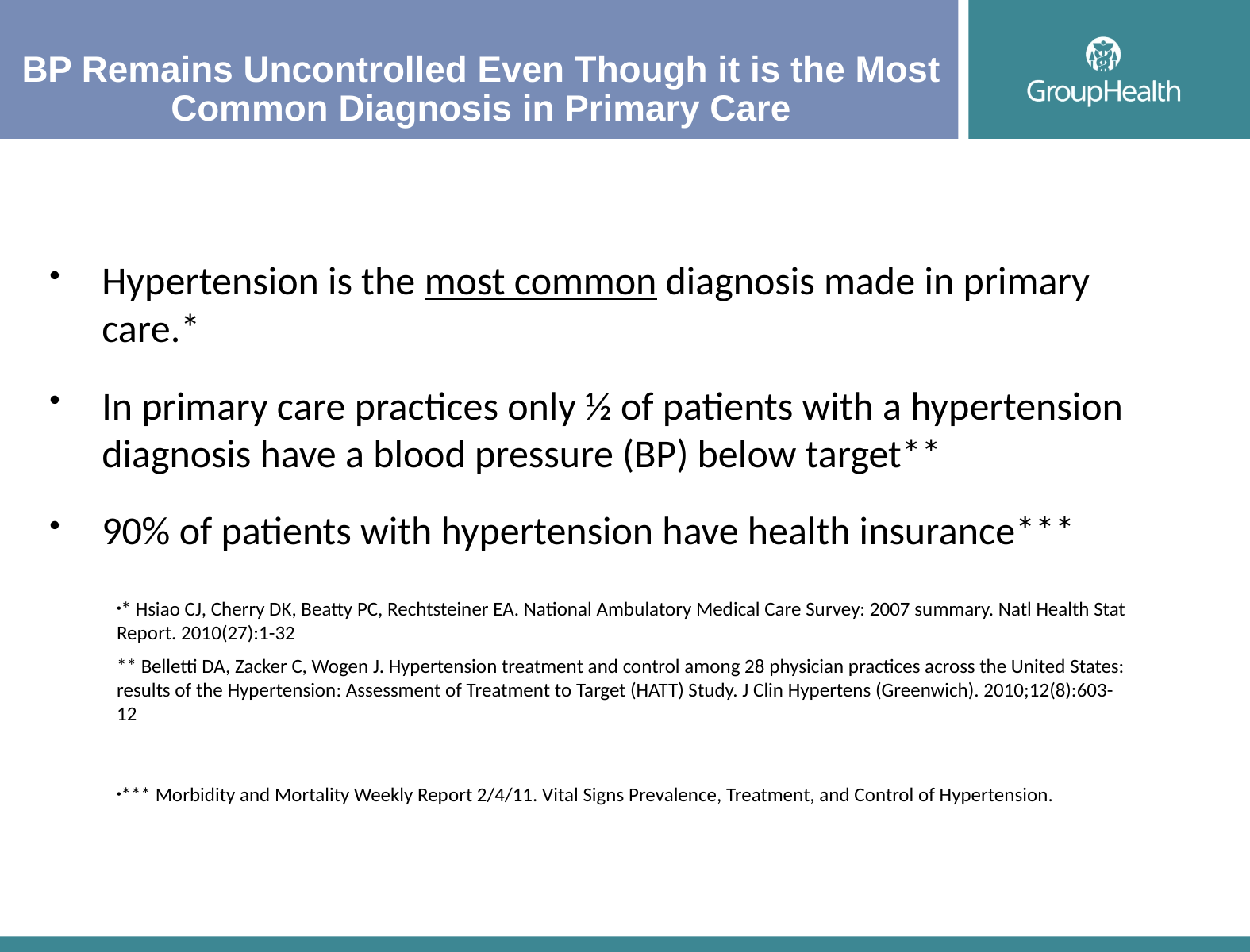

# BP Remains Uncontrolled Even Though it is the Most Common Diagnosis in Primary Care

Hypertension is the most common diagnosis made in primary care.*
In primary care practices only ½ of patients with a hypertension diagnosis have a blood pressure (BP) below target**
90% of patients with hypertension have health insurance***

* Hsiao CJ, Cherry DK, Beatty PC, Rechtsteiner EA. National Ambulatory Medical Care Survey: 2007 summary. Natl Health Stat Report. 2010(27):1-32
** Belletti DA, Zacker C, Wogen J. Hypertension treatment and control among 28 physician practices across the United States: results of the Hypertension: Assessment of Treatment to Target (HATT) Study. J Clin Hypertens (Greenwich). 2010;12(8):603-12

*** Morbidity and Mortality Weekly Report 2/4/11. Vital Signs Prevalence, Treatment, and Control of Hypertension.